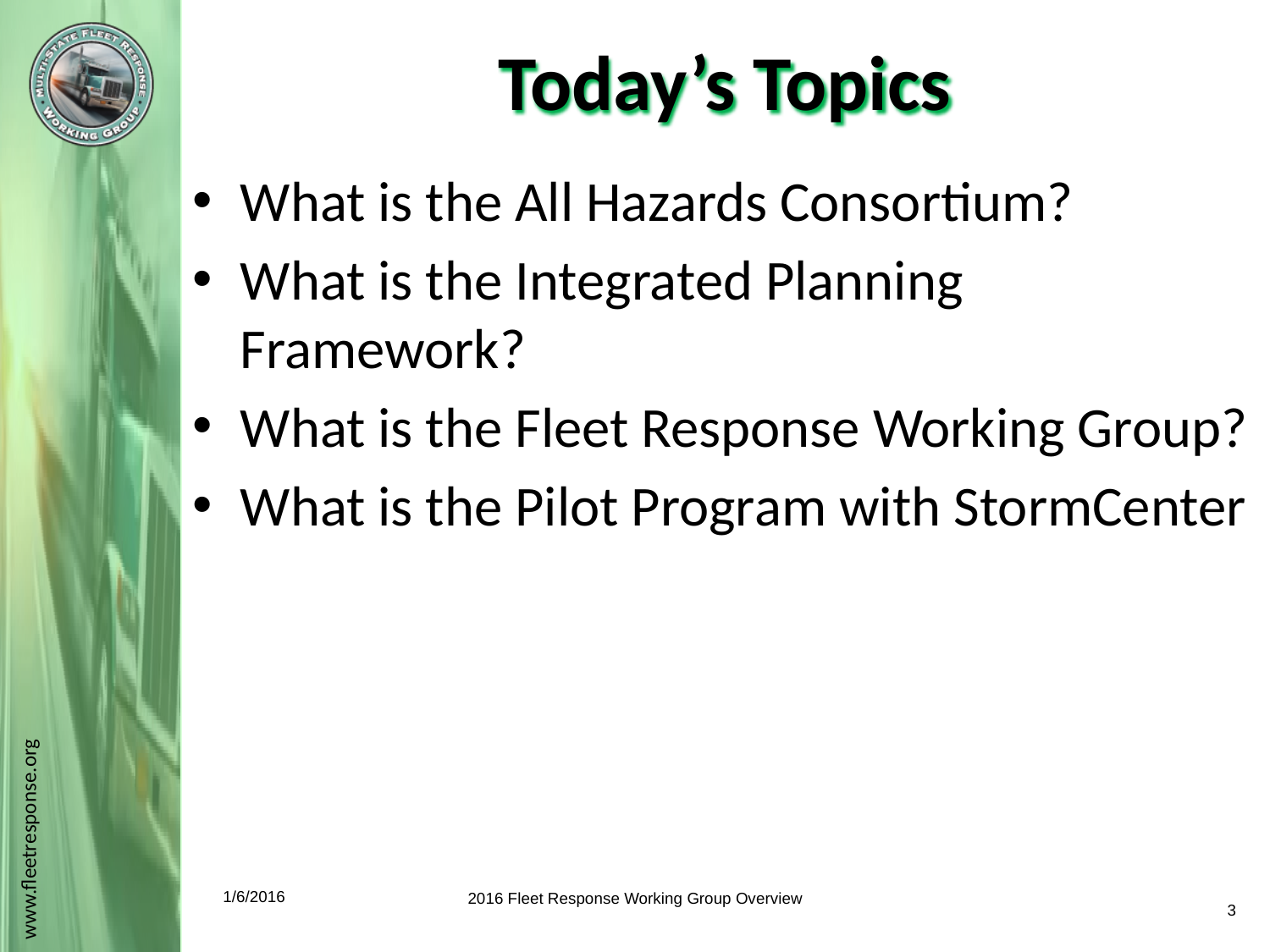

# Today’s Topics
What is the All Hazards Consortium?
What is the Integrated Planning Framework?
What is the Fleet Response Working Group?
What is the Pilot Program with StormCenter
1/6/2016
2016 Fleet Response Working Group Overview
3